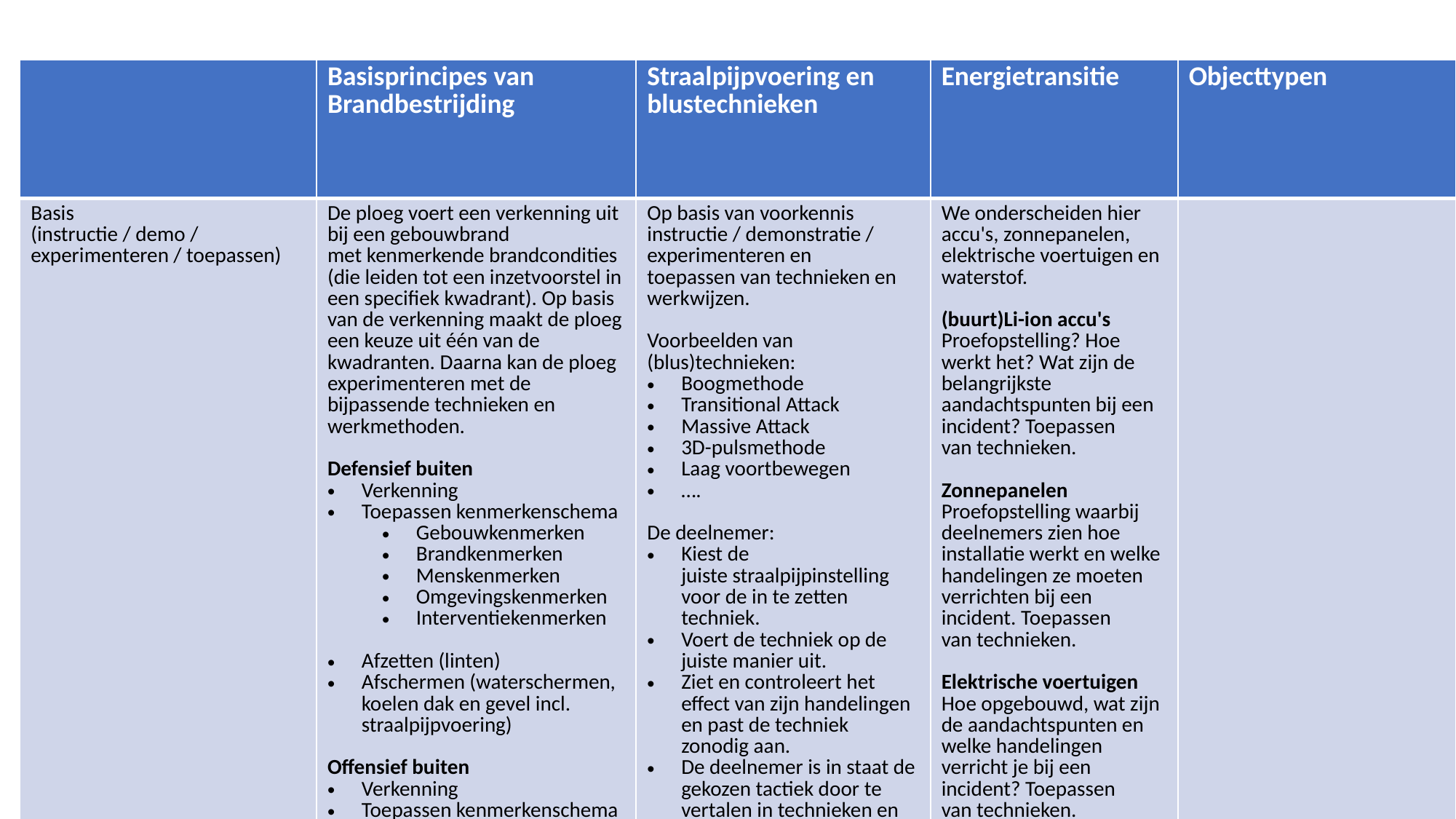

|  | Basisprincipes van Brandbestrijding | Straalpijpvoering en blustechnieken | Energietransitie | Objecttypen |
| --- | --- | --- | --- | --- |
| Basis (instructie / demo / experimenteren / toepassen) | De ploeg voert een verkenning uit bij een gebouwbrand met kenmerkende brandcondities (die leiden tot een inzetvoorstel in een specifiek kwadrant). Op basis van de verkenning maakt de ploeg een keuze uit één van de kwadranten. Daarna kan de ploeg experimenteren met de bijpassende technieken en werkmethoden.  Defensief buiten Verkenning Toepassen kenmerkenschema Gebouwkenmerken Brandkenmerken Menskenmerken Omgevingskenmerken Interventiekenmerken Afzetten (linten) Afschermen (waterschermen, koelen dak en gevel incl. straalpijpvoering) Offensief buiten Verkenning Toepassen kenmerkenschema Afzetten (linten) Massieve aanval (directe blussing) Transitional Attack Repressieve ventilatie Defensief binnen Verkenning Toepassen kenmerkenschema Voorkomen rookverspreiding (overdrukventilator) Evacueren Deur forceren Ventileren (mechanisch, natuurlijk, hydraulisch en repressief) Offensief binnen Verkenning Toepassen kenmerkenschema Antiventilatie Transitional attack Massieve aanval (directe blussing) Rookgaskoeling Deurcontrole De deelnemer: Kan een verkenning uitvoeren waarbij het kenmerkenschema wordt gebruikt Kan de bevindingen volgens de FABCM methode vertalen naar een inzetvoorstel (bevelvoerder)  Kent en past de verschillende technieken en werkmethoden, behorende bij de kwadranten, toe De insteek is om een keuze uit één of meerdere kwadranten te maken. | Op basis van voorkennis instructie / demonstratie / experimenteren en toepassen van technieken en werkwijzen. Voorbeelden van (blus)technieken:  Boogmethode Transitional Attack Massive Attack 3D-pulsmethode Laag voortbewegen …. De deelnemer: Kiest de juiste straalpijpinstelling voor de in te zetten techniek. Voert de techniek op de juiste manier uit. Ziet en controleert het effect van zijn handelingen en past de techniek zonodig aan. De deelnemer is in staat de gekozen tactiek door te vertalen in technieken en werkwijzen. | We onderscheiden hier accu's, zonnepanelen, elektrische voertuigen en waterstof.  (buurt)Li-ion accu's Proefopstelling? Hoe werkt het? Wat zijn de belangrijkste aandachtspunten bij een incident? Toepassen van technieken.  Zonnepanelen Proefopstelling waarbij deelnemers zien hoe installatie werkt en welke handelingen ze moeten verrichten bij een incident. Toepassen van technieken.   Elektrische voertuigen Hoe opgebouwd, wat zijn de aandachtspunten en welke handelingen verricht je bij een incident? Toepassen van technieken.   Waterstof (Chris vragen) We denken aan demonstratie en instructie. Toepassen van technieken. |  |
| Statisch (scenario, eigen inzicht en keuze) inzet doen. | Inzet waarbij op basis van een verkenning en toepassing van het kenmerkenschema een keuze voor een kwadrant gemaakt moet worden.  Inzet waarbij de condities zodanig positief beïnvloed kunnen worden dat er in een volgend kwadrant (offensief) opgetreden kan worden.   De ploeg: Voert een verkenning uit en past het kenmerkenschema toe Kiest een kwadrant passend op basis van de verkenning  Past de technieken en werkmethoden toe die horen bij het gekozen kwadrant Verbetert de condities zodanig dat er in een volgend kwadrant opgetreden kan worden De insteek is om van defensief naar offensief optreden te gaan. | Inzet waarbij meerdere straalpijpvoering- / blustechnieken beoefend kunnen worden.  Inzet met specifieke omstandigheden op basis waarvan de deelnemer de keuze voor de meest geschikte straalpijpvoering- / blustechniek moet maken (op basis van de gekozen tactiek). De ploeg: Kiest op basis van de aangetroffen omstandigheden (FABCM) een passende tactiek. Kiest de meest geschikte straalpijp- / blustechniek passend bij de gekozen tactiek en omstandigheden. Ziet en controleert het effect van het optreden en past de techniek zonodig aan. | Inzet waarbij één van de bovenstaande onderwerpen terugkomt in het brandscenario.  Inzet met een element uit de energietransitie (accu, zonnepanelen, elektrisch voertuig of waterstof) die invloed heeft op het brandverloop en waar naar gehandeld moet worden.  De ploeg: Herkent de risico's van het energietransitie element voor zichzelf en de omgeving Kiest de meest geschikte techniek om het element te stabiliseren Kiest de meest geschikte blusstof en blustechniek Ziet en controleert het effect van het optreden en past de techniek zonodig aan. | Woning Verzorgingshuis Agrarisch gebouw Industrieel gebouw Horeca .... Het doel en de werkwijze hangt sterk af van het gebouwtype. Ook de interventie-kenmerken hangt sterk af van het gebouwtype. De gebruiksfunctie bepaald mede de techniek/ tactiek (eisen aan brandwerendheid van bouwconstructie en materialen) |
| Dynamisch (scenario met schakelmomenten tussen kwadranten en/of aan te vullen met andere onderdelen uit andere kerntaken /incidenttypen) | Inzet waarbij op basis van een verkenning en toepassing van het kenmerkenschema een keuze voor een kwadrant gemaakt moet worden.  Inzet waarbij de condities negatief escaleren en de ploeg hierop moet anticiperen. De condities kunnen hierna verbeteren of verslechteren, afhankelijk van de effectiviteit van het optreden van de ploeg.  De ploeg: Voert een verkenning uit en past het kenmerkenschema toe Kiest een kwadrant passend op basis van de verkenning  Past de technieken en werkmethoden toe die horen bij het gekozen kwadrant Past de gekozen tactiek en techniek aan op de verslechterende condities en probeert deze te verbeteren. Insteek is om te moeten wisselen tussen kwadranten zowel van defensief naar offensief van buiten naar binnen en andersom. | Inzet met specifieke omstandigheden op basis waarvan de deelnemer de keuze voor de meest geschikte straalpijpvoering- / blustechniek moet aanpassen op basis van de wijzigende omstandigheden. De ploeg: Kiest op basis van de aangetroffen omstandigheden (FABCM) een passende tactiek. Kiest de meest geschikte straalpijp- / blustechniek passend bij de gekozen tactiek en omstandigheden. Past de tactiek en techniek aan als gevolg van wijzigende omstandigheden.  Ziet en controleert het effect van het optreden en past de techniek zonodig aan. | Inzet waarbij meerdere van de bovenstaande onderwerpen terugkomen in het brandscenario.  Inzet met elementen uit de energietransitie (accu, zonnepanelen, elektrisch voertuig en/of waterstof) die invloed hebben op het brandverloop en waar naar gehandeld moet worden.  De ploeg: Herkent de risico's van de energietransitie elementen voor zichzelf en de omgeving Kiest de meest geschikte techniek om de elementen te stabiliseren Kiest de meest geschikte blusstof en blustechniek Ziet en controleert het effect van het optreden en past de techniek zonodig aan. |  |